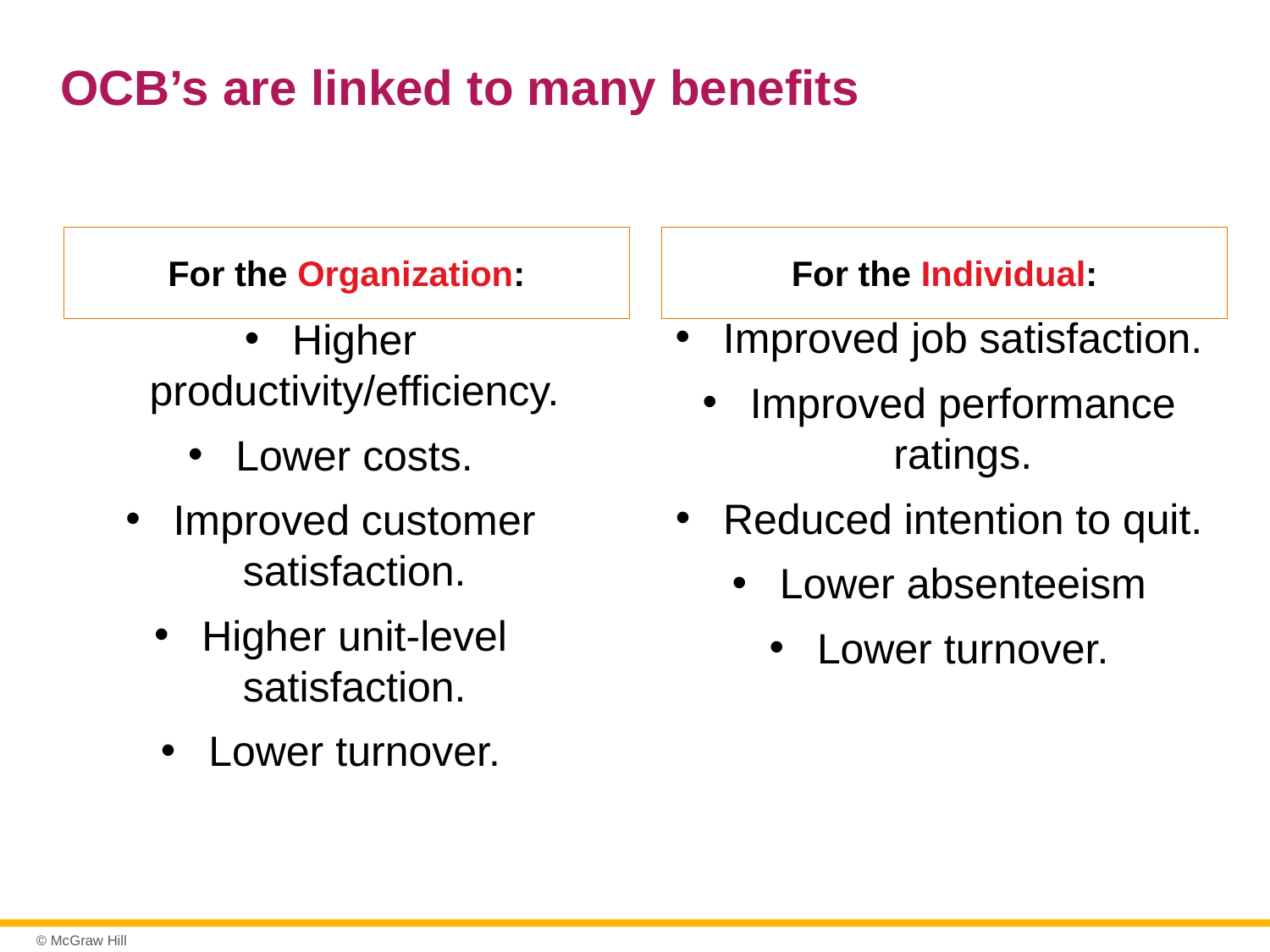

# OCB’s are linked to many benefits
For the Individual:
For the Organization:
Improved job satisfaction.
Improved performance ratings.
Reduced intention to quit.
Lower absenteeism
Lower turnover.

Higher productivity/efficiency.
Lower costs.
Improved customer satisfaction.
Higher unit-level satisfaction.
Lower turnover.